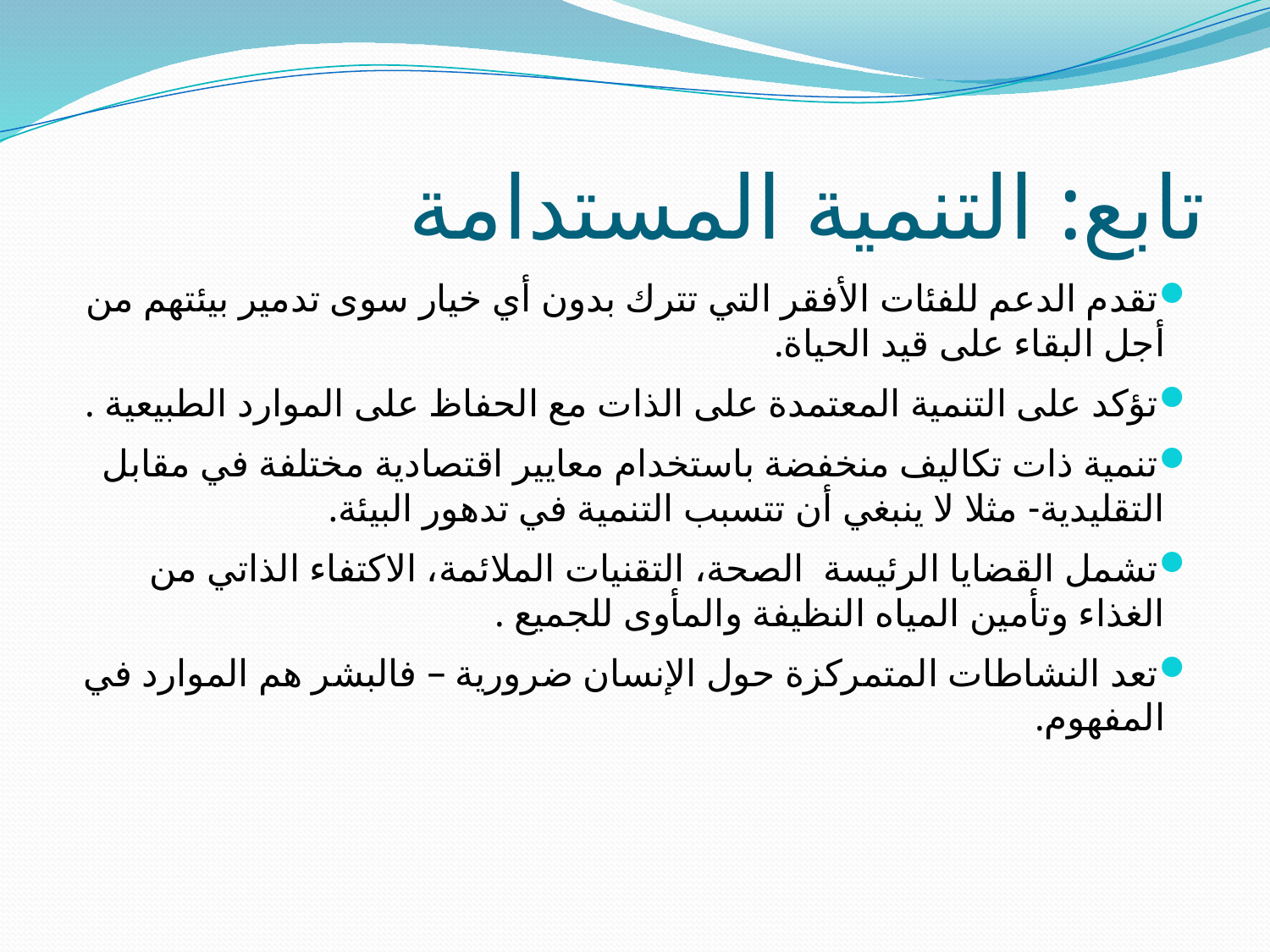

# تابع: التنمية المستدامة
تقدم الدعم للفئات الأفقر التي تترك بدون أي خيار سوى تدمير بيئتهم من أجل البقاء على قيد الحياة.
تؤكد على التنمية المعتمدة على الذات مع الحفاظ على الموارد الطبيعية .
تنمية ذات تكاليف منخفضة باستخدام معايير اقتصادية مختلفة في مقابل التقليدية- مثلا لا ينبغي أن تتسبب التنمية في تدهور البيئة.
تشمل القضايا الرئيسة  الصحة، التقنيات الملائمة، الاكتفاء الذاتي من الغذاء وتأمين المياه النظيفة والمأوى للجميع .
تعد النشاطات المتمركزة حول الإنسان ضرورية – فالبشر هم الموارد في المفهوم.